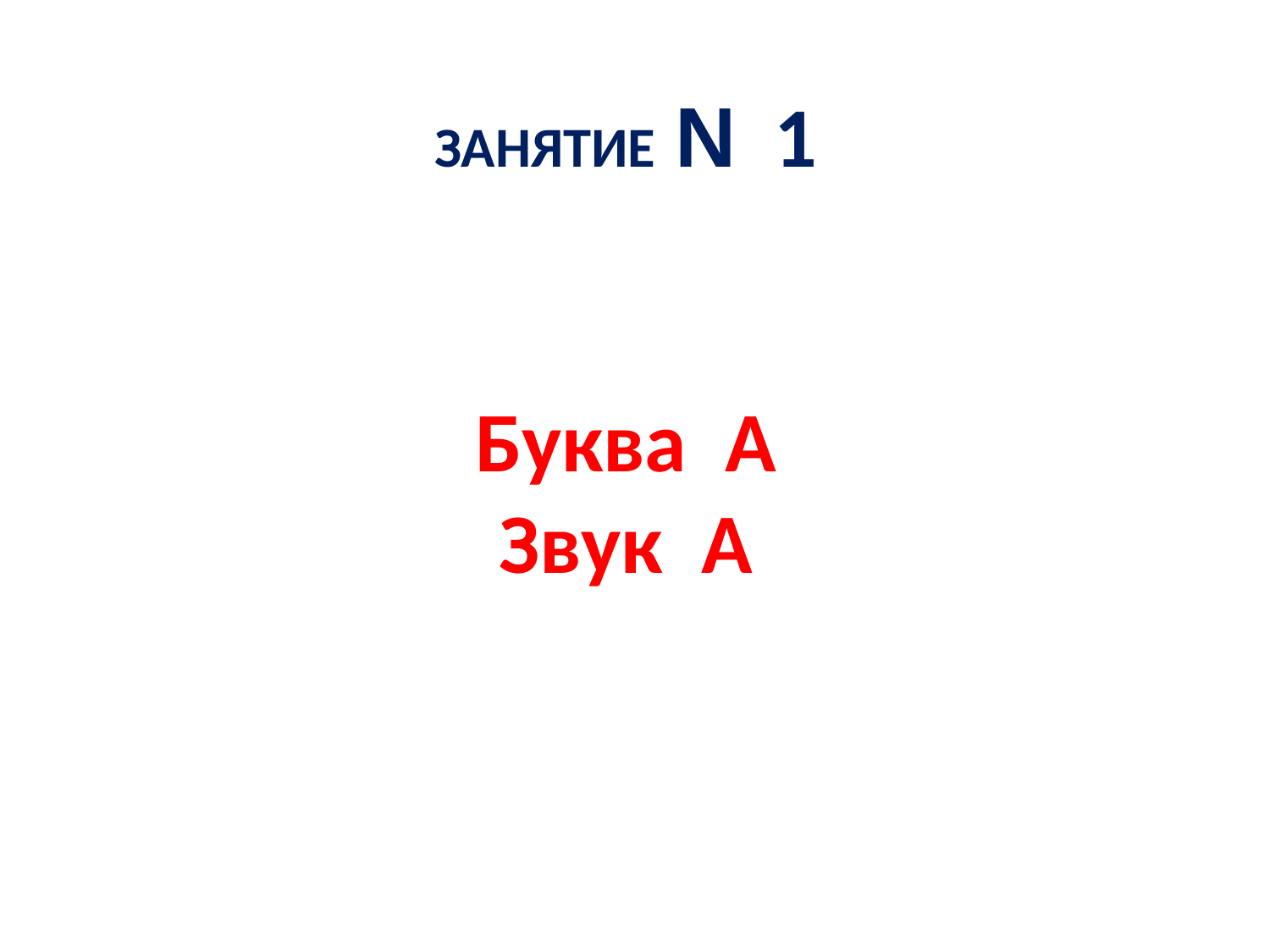

ЗАНЯТИЕ N  1

Буква  А
Звук  А